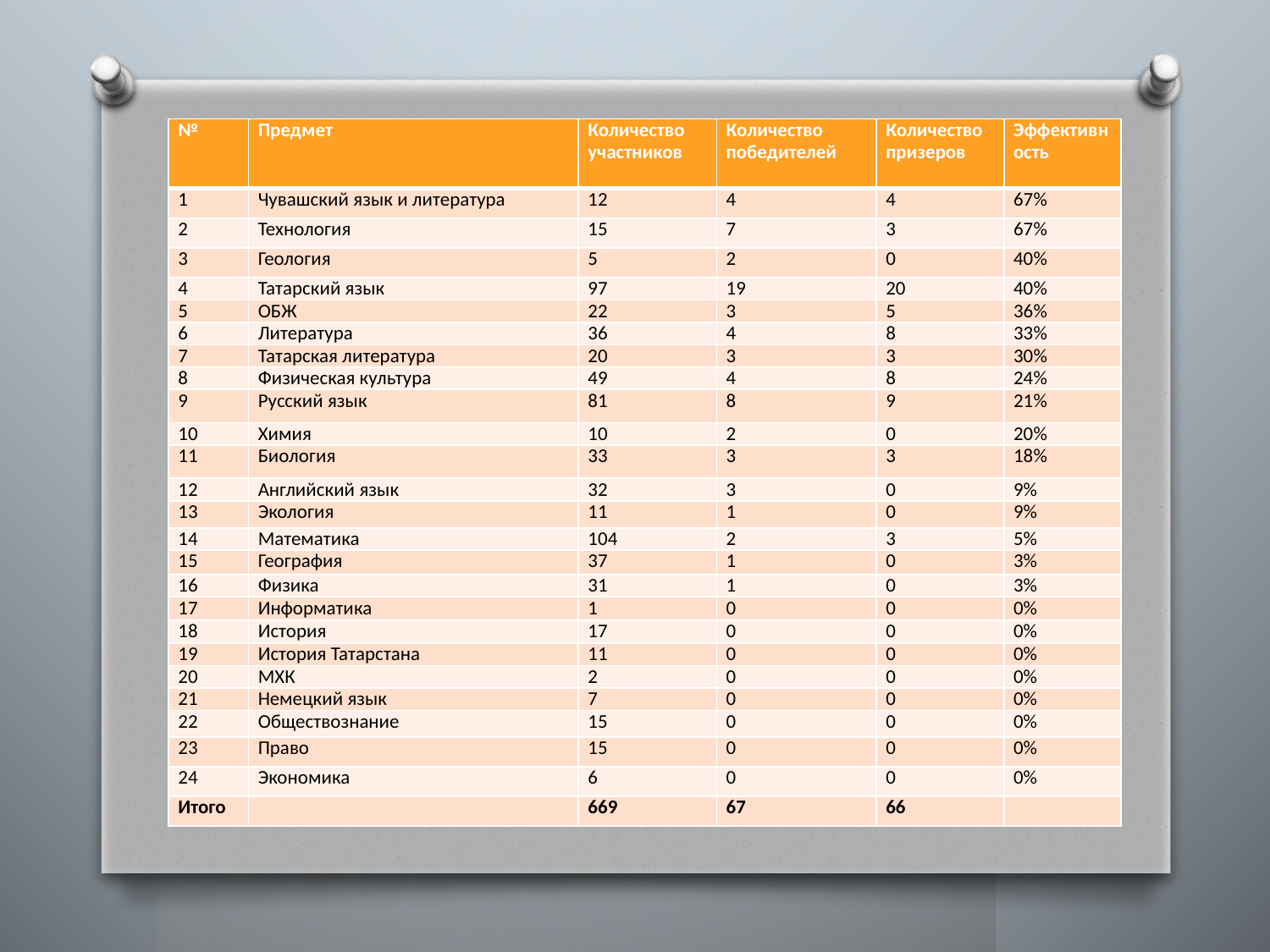

#
| № | Предмет | Количество участников | Количество победителей | Количество призеров | Эффективность |
| --- | --- | --- | --- | --- | --- |
| 1 | Чувашский язык и литература | 12 | 4 | 4 | 67% |
| 2 | Технология | 15 | 7 | 3 | 67% |
| 3 | Геология | 5 | 2 | 0 | 40% |
| 4 | Татарский язык | 97 | 19 | 20 | 40% |
| 5 | ОБЖ | 22 | 3 | 5 | 36% |
| 6 | Литература | 36 | 4 | 8 | 33% |
| 7 | Татарская литература | 20 | 3 | 3 | 30% |
| 8 | Физическая культура | 49 | 4 | 8 | 24% |
| 9 | Русский язык | 81 | 8 | 9 | 21% |
| 10 | Химия | 10 | 2 | 0 | 20% |
| 11 | Биология | 33 | 3 | 3 | 18% |
| 12 | Английский язык | 32 | 3 | 0 | 9% |
| 13 | Экология | 11 | 1 | 0 | 9% |
| 14 | Математика | 104 | 2 | 3 | 5% |
| 15 | География | 37 | 1 | 0 | 3% |
| 16 | Физика | 31 | 1 | 0 | 3% |
| 17 | Информатика | 1 | 0 | 0 | 0% |
| 18 | История | 17 | 0 | 0 | 0% |
| 19 | История Татарстана | 11 | 0 | 0 | 0% |
| 20 | МХК | 2 | 0 | 0 | 0% |
| 21 | Немецкий язык | 7 | 0 | 0 | 0% |
| 22 | Обществознание | 15 | 0 | 0 | 0% |
| 23 | Право | 15 | 0 | 0 | 0% |
| 24 | Экономика | 6 | 0 | 0 | 0% |
| Итого |  | 669 | 67 | 66 |  |